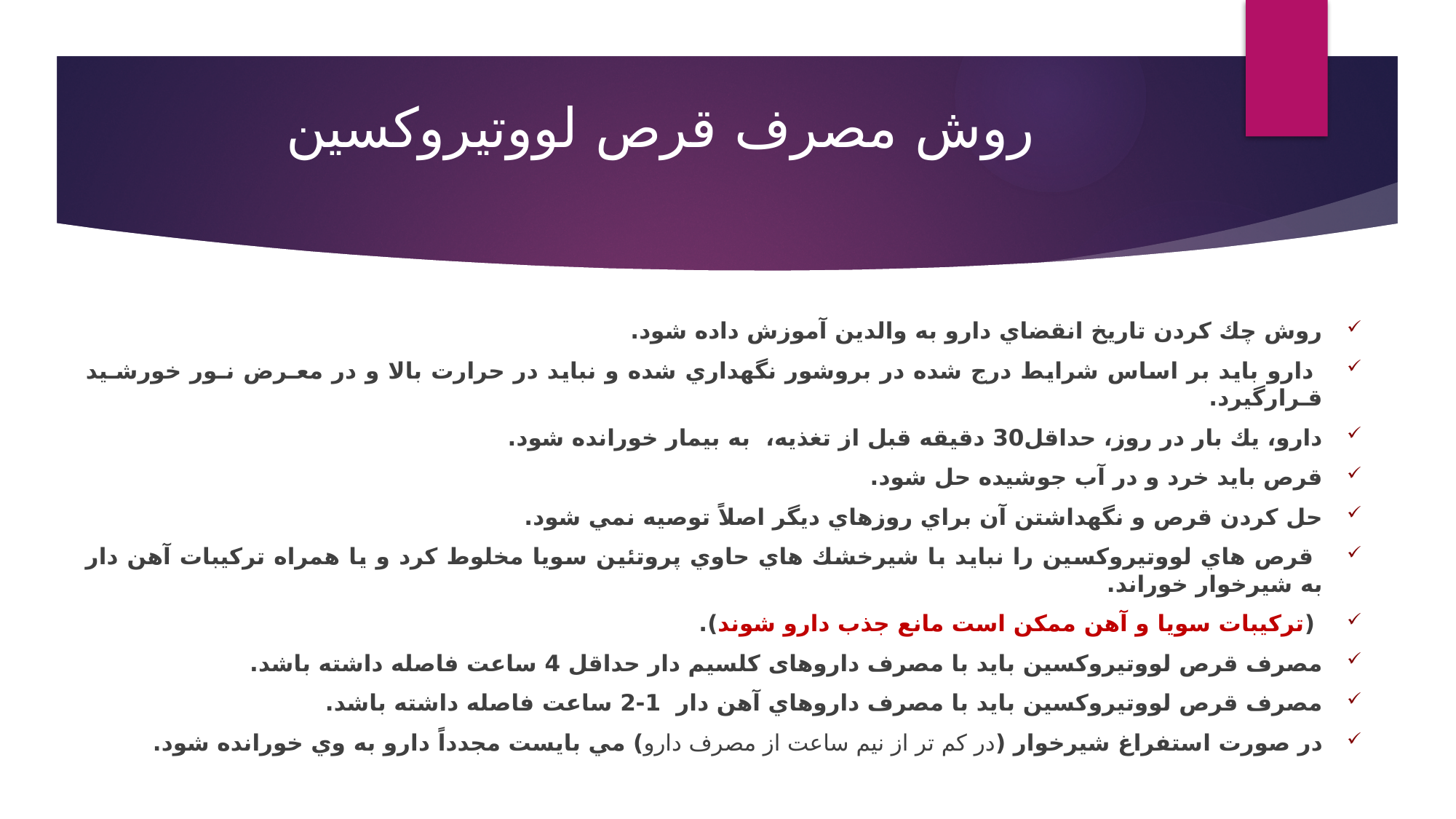

# روش مصرف قرص لووتيروكسين
روش چك كردن تاريخ انقضاي دارو به والدين آموزش داده شود.
 دارو بايد بر اساس شرايط درج شده در بروشور نگهداري شده و نبايد در حرارت بالا و در معـرض نـور خورشـيد قـرارگيرد.
دارو، يك بار در روز، حداقل30 دقيقه قبل از تغذيه،  به بيمار خورانده شود.
قرص باید خرد و در آب جوشيده حل شود.
حل كردن قرص و نگهداشتن آن براي روزهاي ديگر اصلاً توصيه نمي شود.
 قرص هاي لووتيروكسين را نبايد با شيرخشك هاي حاوي پروتئین سویا مخلوط کرد و یا همراه تركيبات آهن دار به شيرخوار خوراند.
	 (تركيبات سويا و آهن ممكن است مانع جذب دارو شوند).
مصرف قرص لووتيروكسين بايد با مصرف داروهای كلسيم دار حداقل 4 ساعت فاصله داشته باشد.
مصرف قرص لووتيروكسين بايد با مصرف داروهاي آهن دار  1-2 ساعت فاصله داشته باشد.
در صورت استفراغ شيرخوار (در كم تر از نيم ساعت از مصرف دارو) مي بايست مجدداً دارو به وي خورانده شود.